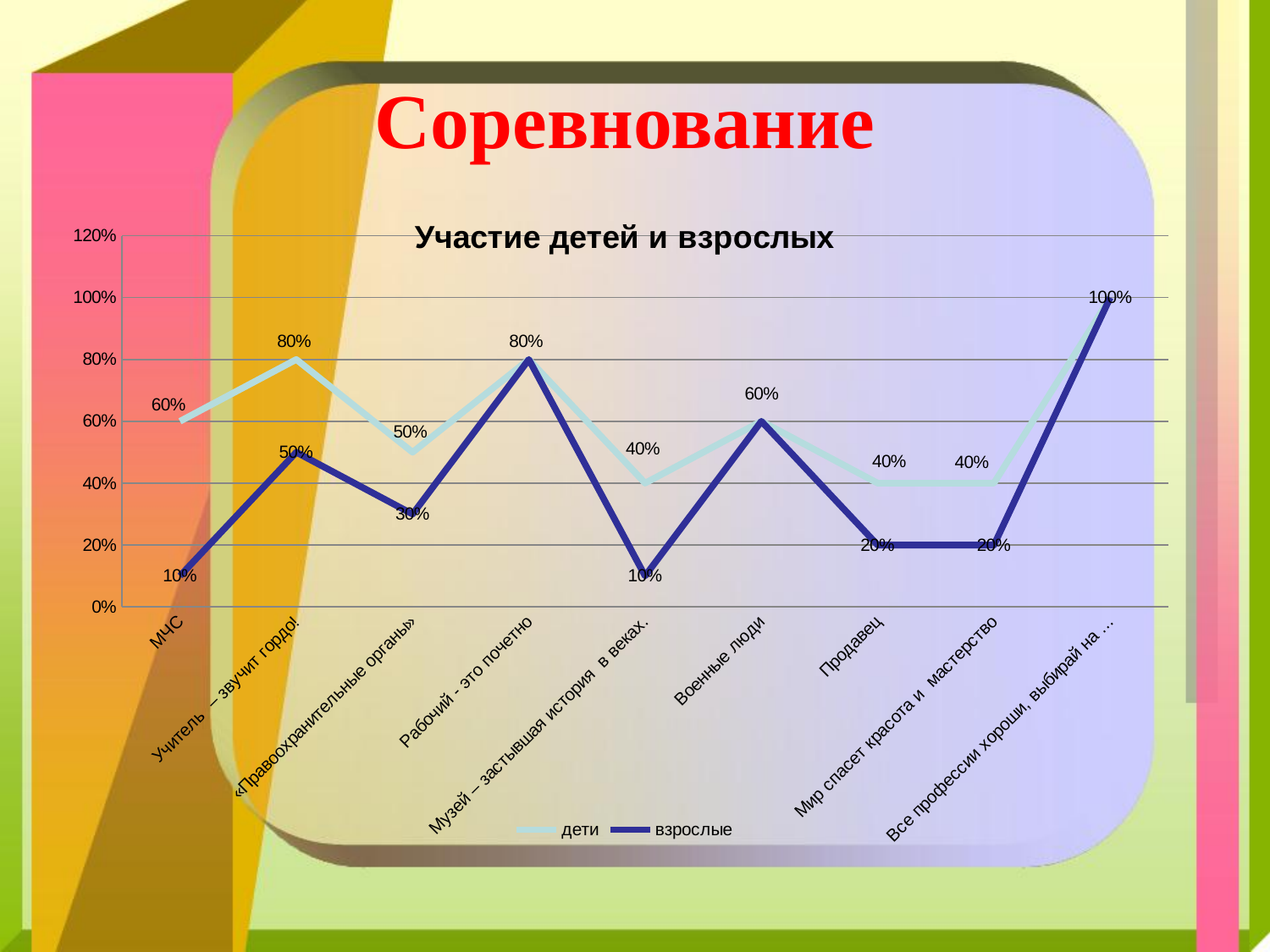

# Соревнование

### Chart: Участие детей и взрослых

| Category | дети | взрослые |
|---|---|---|
| МЧС | 0.6000000000000006 | 0.1 |
| Учитель  – звучит гордо! | 0.8 | 0.5 |
| «Правоохранительные органы» | 0.5 | 0.3000000000000003 |
| Рабочий - это почетно | 0.8 | 0.8 |
| Музей – застывшая история  в веках. | 0.4 | 0.1 |
| Военные люди | 0.6000000000000006 | 0.6000000000000006 |
| Продавец | 0.4 | 0.2 |
| Мир спасет красота и  мастерство | 0.4 | 0.2 |
| Все профессии хороши, выбирай на вкус. | 1.0 | 1.0 |